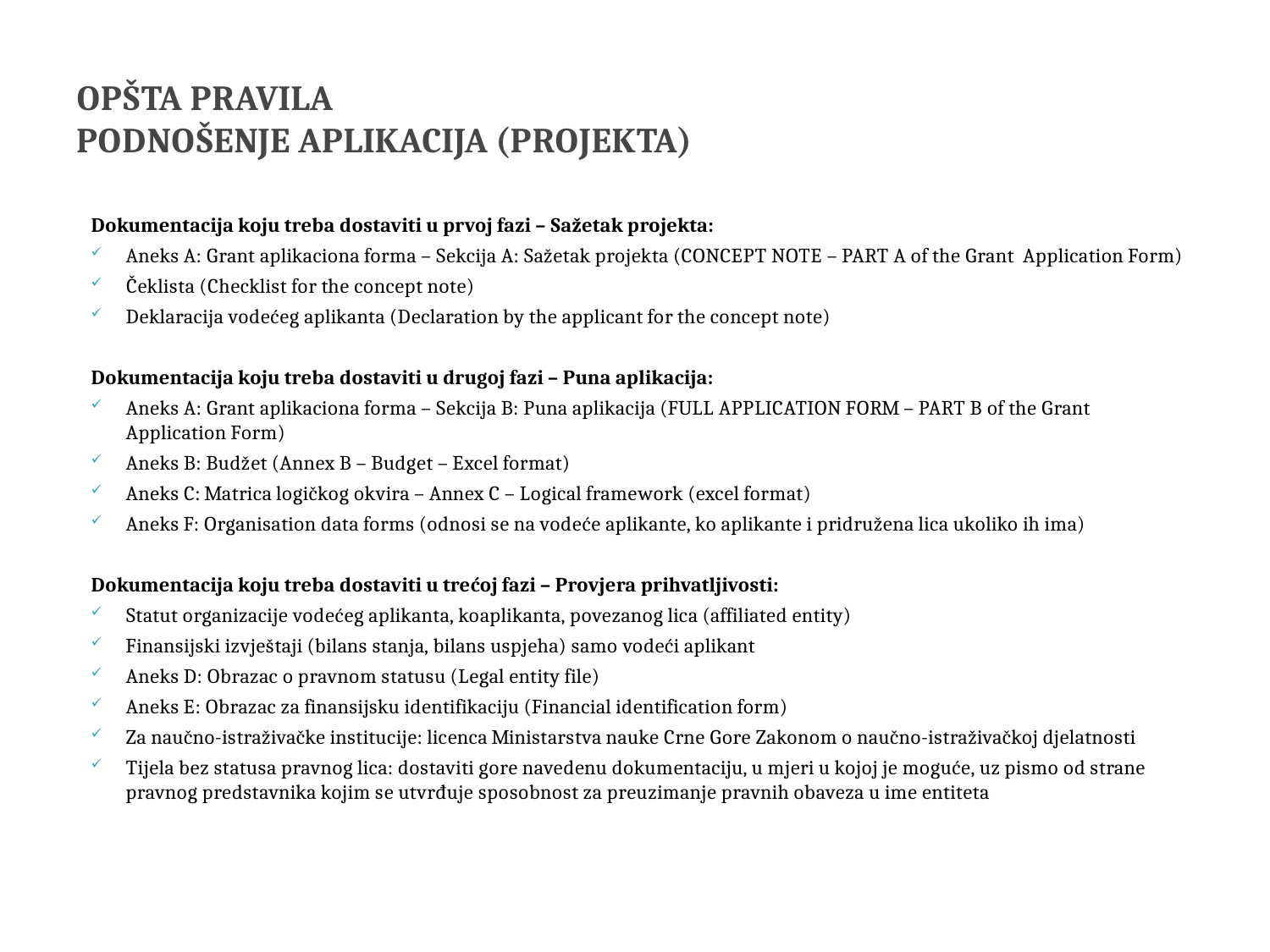

# OPŠTA PRAVILA PODNOŠENJE APLIKACIJA (PROJEKTA)
Dokumentacija koju treba dostaviti u prvoj fazi – Sažetak projekta:
Aneks A: Grant aplikaciona forma – Sekcija A: Sažetak projekta (CONCEPT NOTE – PART A of the Grant  Application Form)
Čeklista (Checklist for the concept note)
Deklaracija vodećeg aplikanta (Declaration by the applicant for the concept note)

Dokumentacija koju treba dostaviti u drugoj fazi – Puna aplikacija:
Aneks A: Grant aplikaciona forma – Sekcija B: Puna aplikacija (FULL APPLICATION FORM – PART B of the Grant Application Form)
Aneks B: Budžet (Annex B – Budget – Excel format)
Aneks C: Matrica logičkog okvira – Annex C – Logical framework (excel format)
Aneks F: Organisation data forms (odnosi se na vodeće aplikante, ko aplikante i pridružena lica ukoliko ih ima)

Dokumentacija koju treba dostaviti u trećoj fazi – Provjera prihvatljivosti:
Statut organizacije vodećeg aplikanta, koaplikanta, povezanog lica (affiliated entity)
Finansijski izvještaji (bilans stanja, bilans uspjeha) samo vodeći aplikant
Aneks D: Obrazac o pravnom statusu (Legal entity file)
Aneks E: Obrazac za finansijsku identifikaciju (Financial identification form)
Za naučno-istraživačke institucije: licenca Ministarstva nauke Crne Gore Zakonom o naučno-istraživačkoj djelatnosti
Tijela bez statusa pravnog lica: dostaviti gore navedenu dokumentaciju, u mjeri u kojoj je moguće, uz pismo od strane pravnog predstavnika kojim se utvrđuje sposobnost za preuzimanje pravnih obaveza u ime entiteta